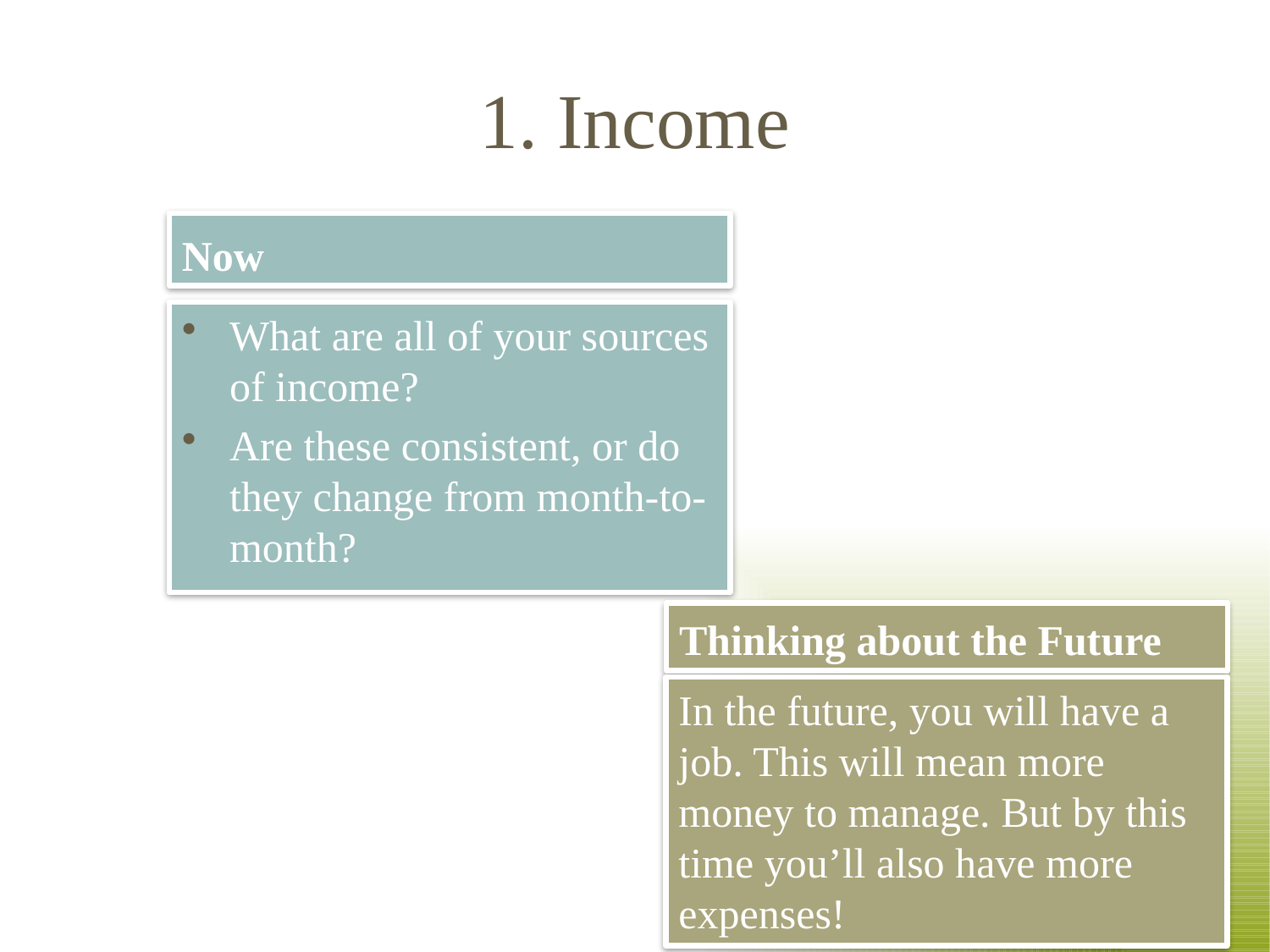

# 1. Income
Now
What are all of your sources of income?
Are these consistent, or do they change from month-to-month?
Thinking about the Future
In the future, you will have a job. This will mean more money to manage. But by this time you’ll also have more expenses!